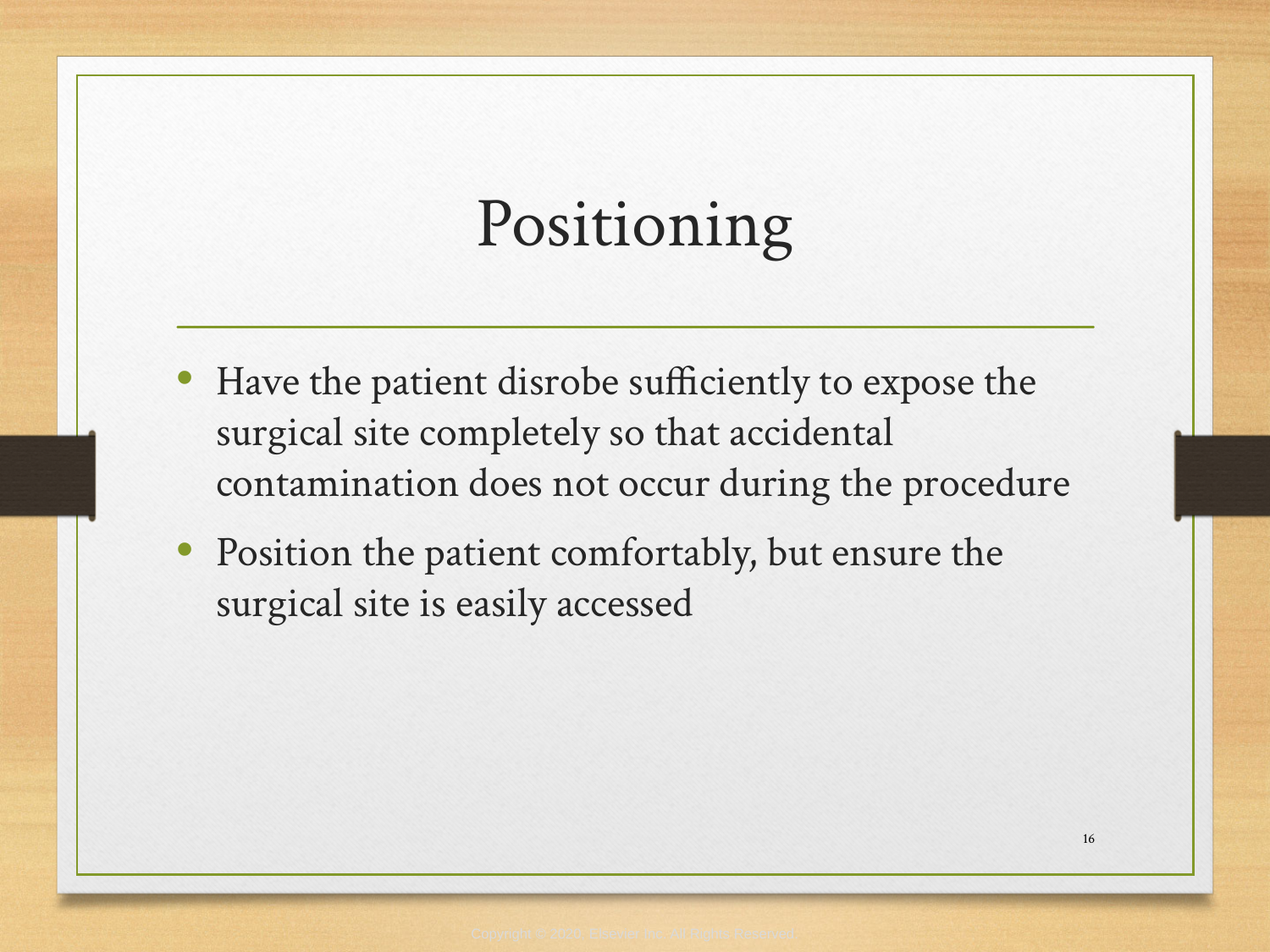

# Positioning
Have the patient disrobe sufficiently to expose the surgical site completely so that accidental contamination does not occur during the procedure
Position the patient comfortably, but ensure the surgical site is easily accessed
 16